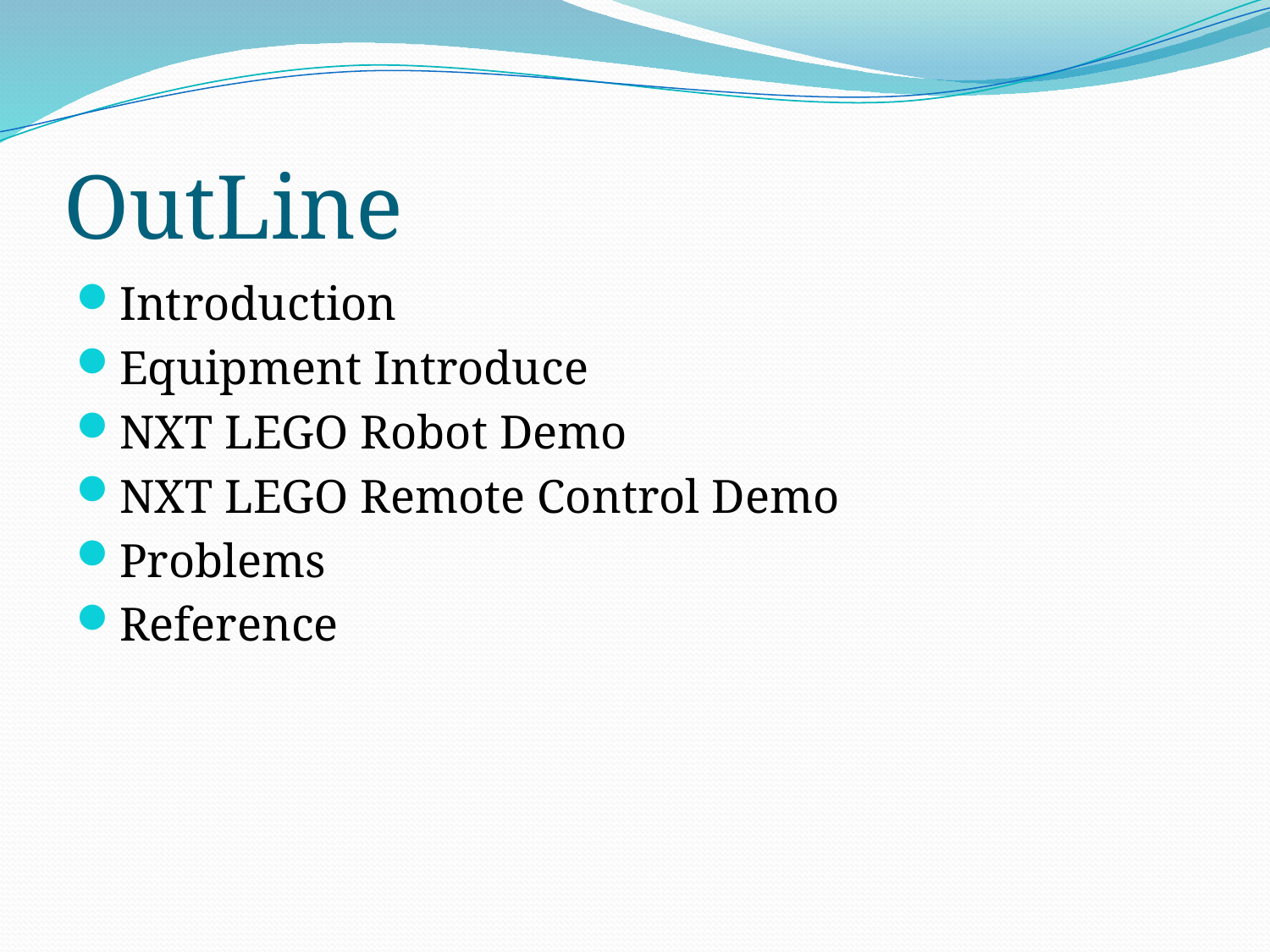

# OutLine
Introduction
Equipment Introduce
NXT LEGO Robot Demo
NXT LEGO Remote Control Demo
Problems
Reference